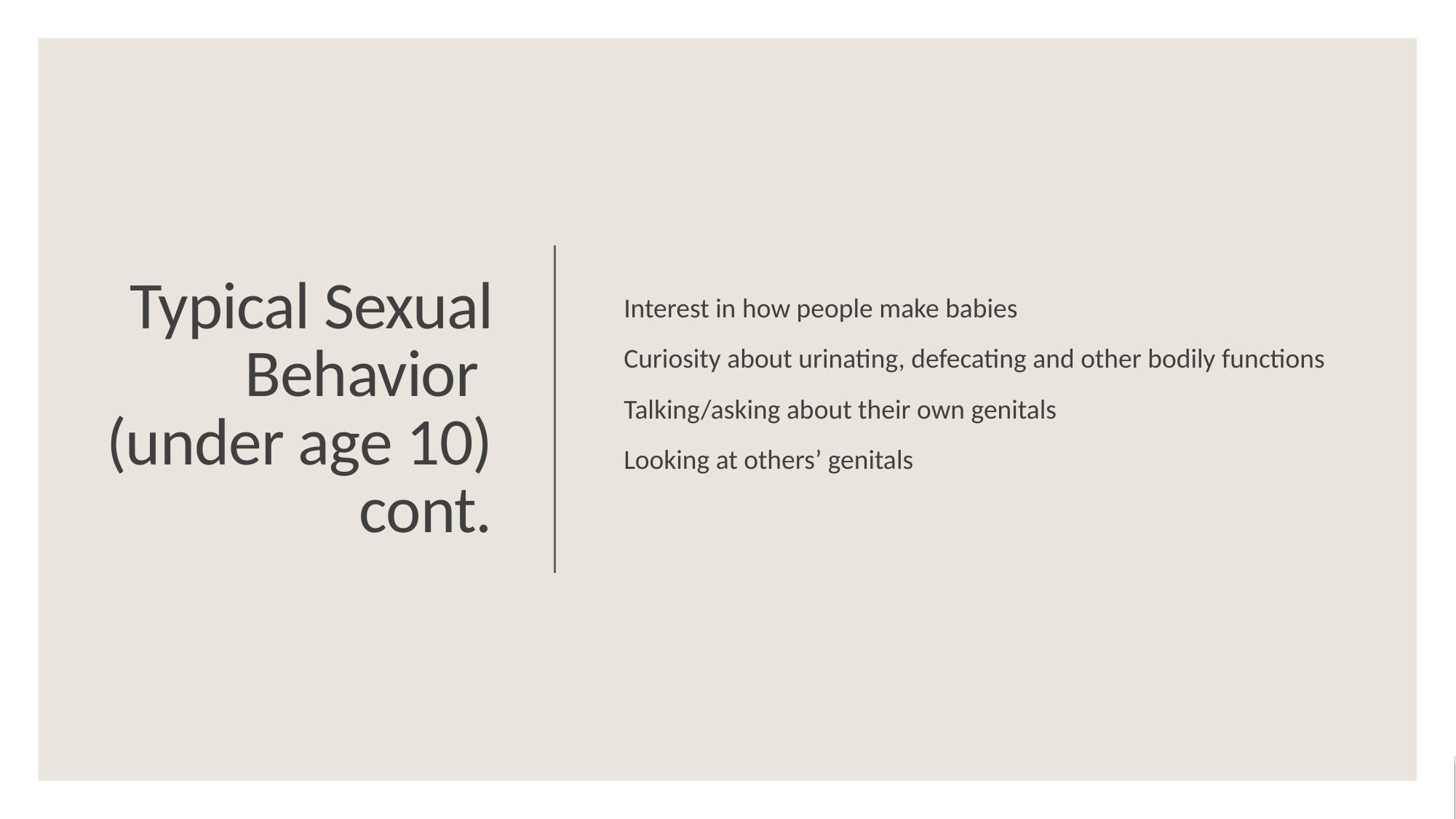

Interest in how people make babies
Curiosity about urinating, defecating and other bodily functions
Talking/asking about their own genitals
Looking at others’ genitals

# Typical Sexual Behavior  (under age 10) cont.